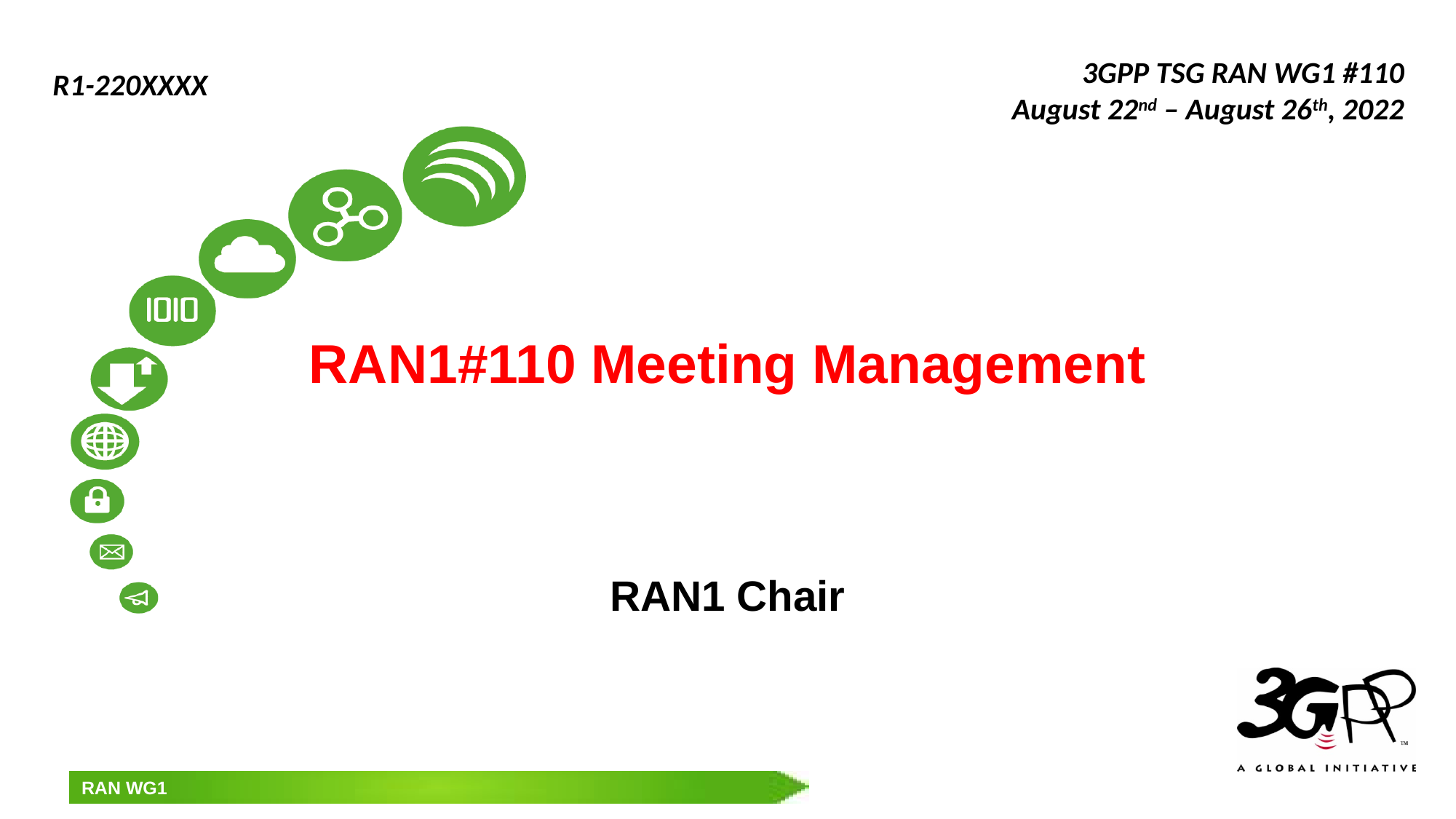

3GPP TSG RAN WG1 #110
August 22nd – August 26th, 2022
R1-220XXXX
# RAN1#110 Meeting Management
RAN1 Chair